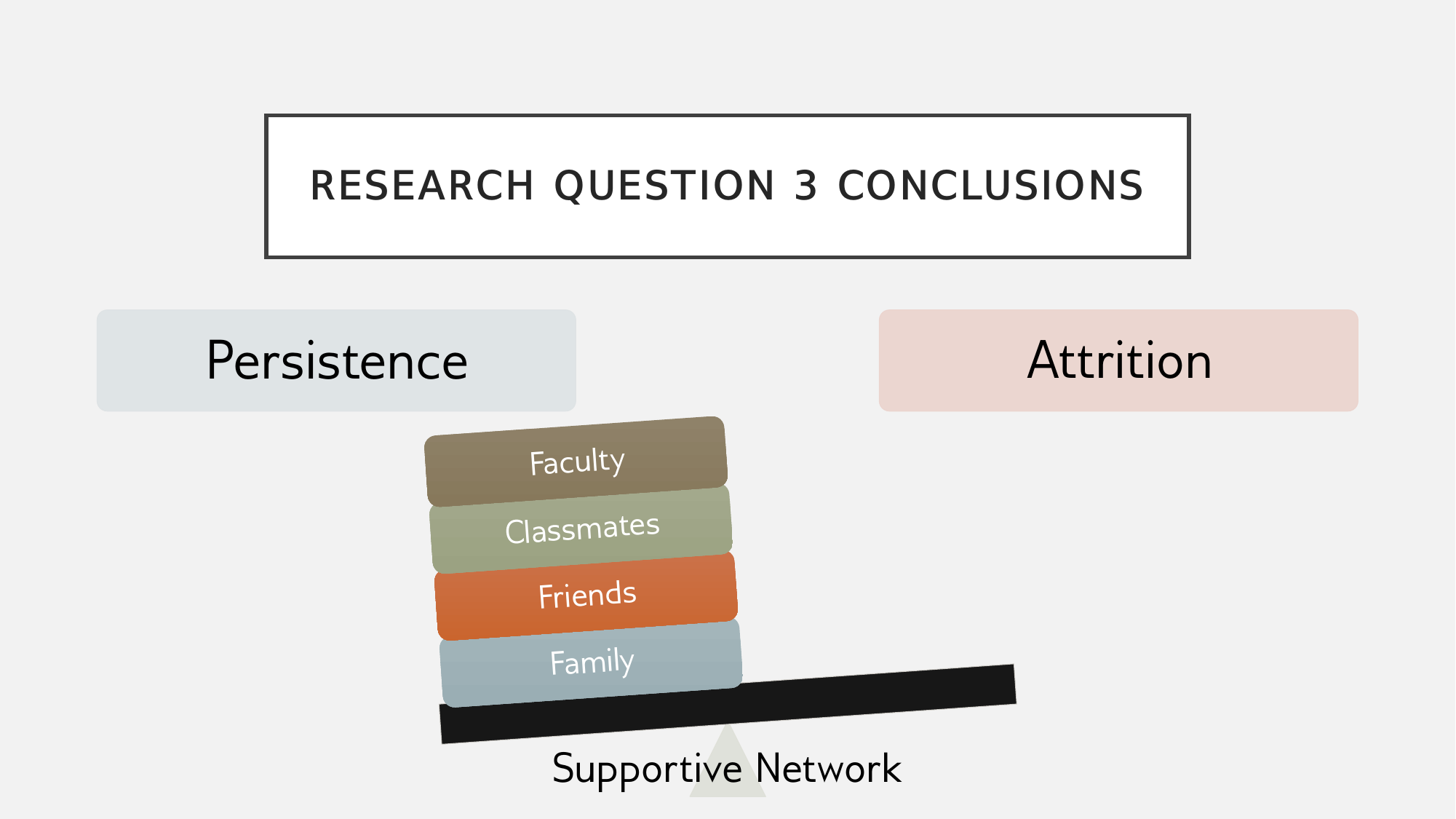

# Research question 3 conclusions
Persistence
Attrition
Family
Friends
Classmates
Faculty
Supportive Network